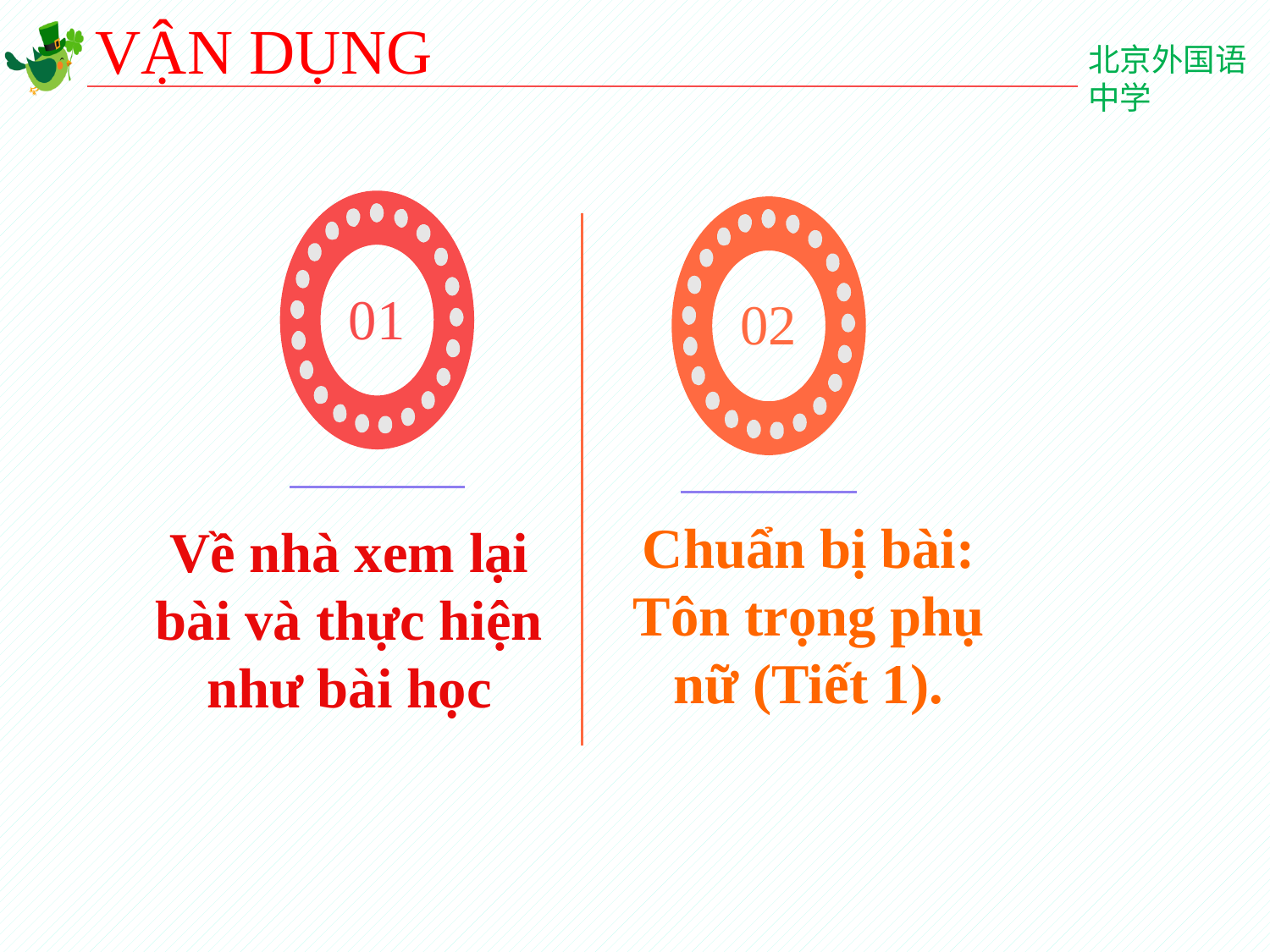

VẬN DỤNG

01
02
Chuẩn bị bài: Tôn trọng phụ nữ (Tiết 1).
Về nhà xem lại bài và thực hiện như bài học